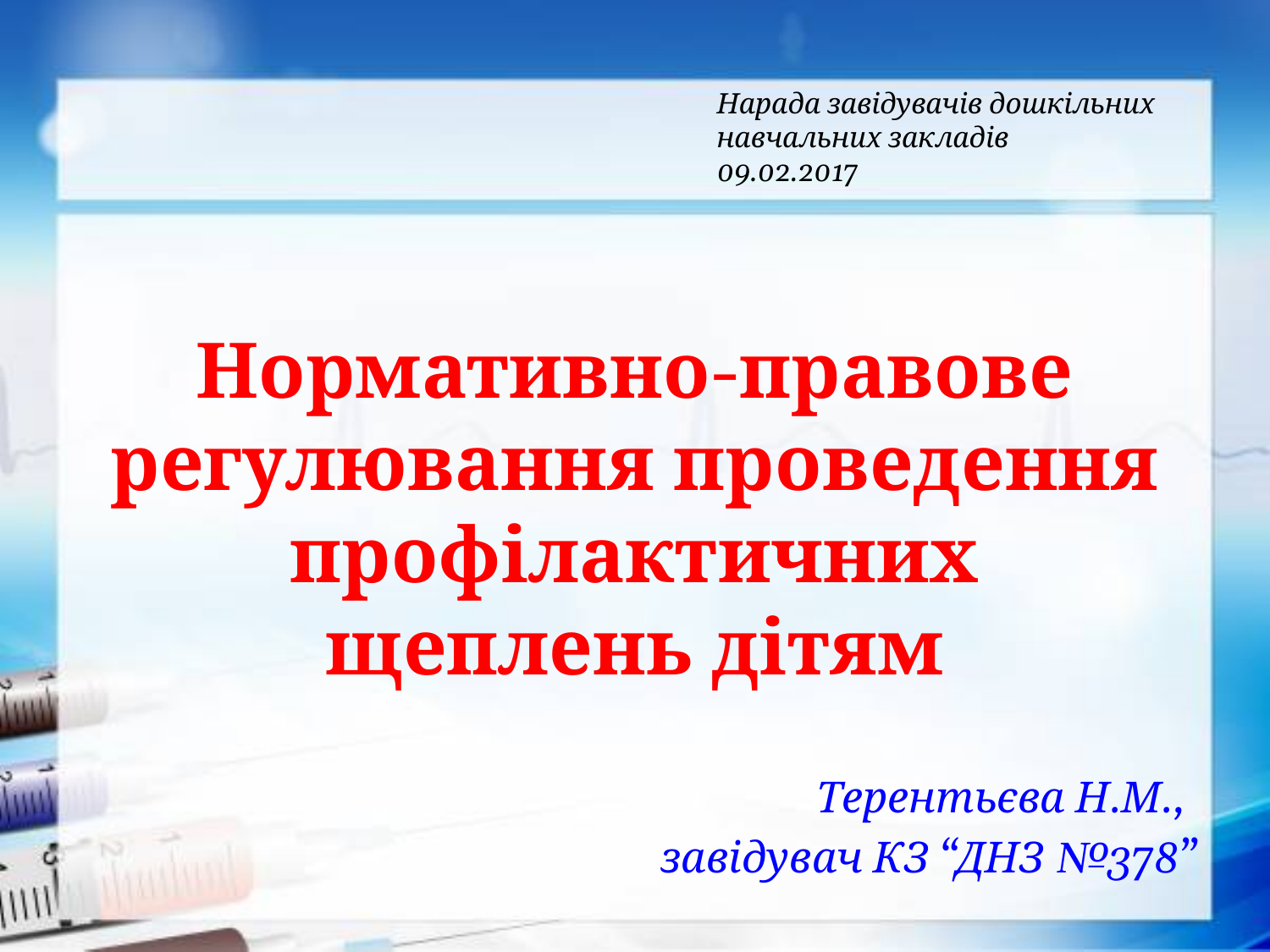

Нарада завідувачів дошкільних навчальних закладів
09.02.2017
# Нормативно-правове регулювання проведення профілактичних щеплень дітям
Терентьєва Н.М.,
завідувач КЗ “ДНЗ №378”